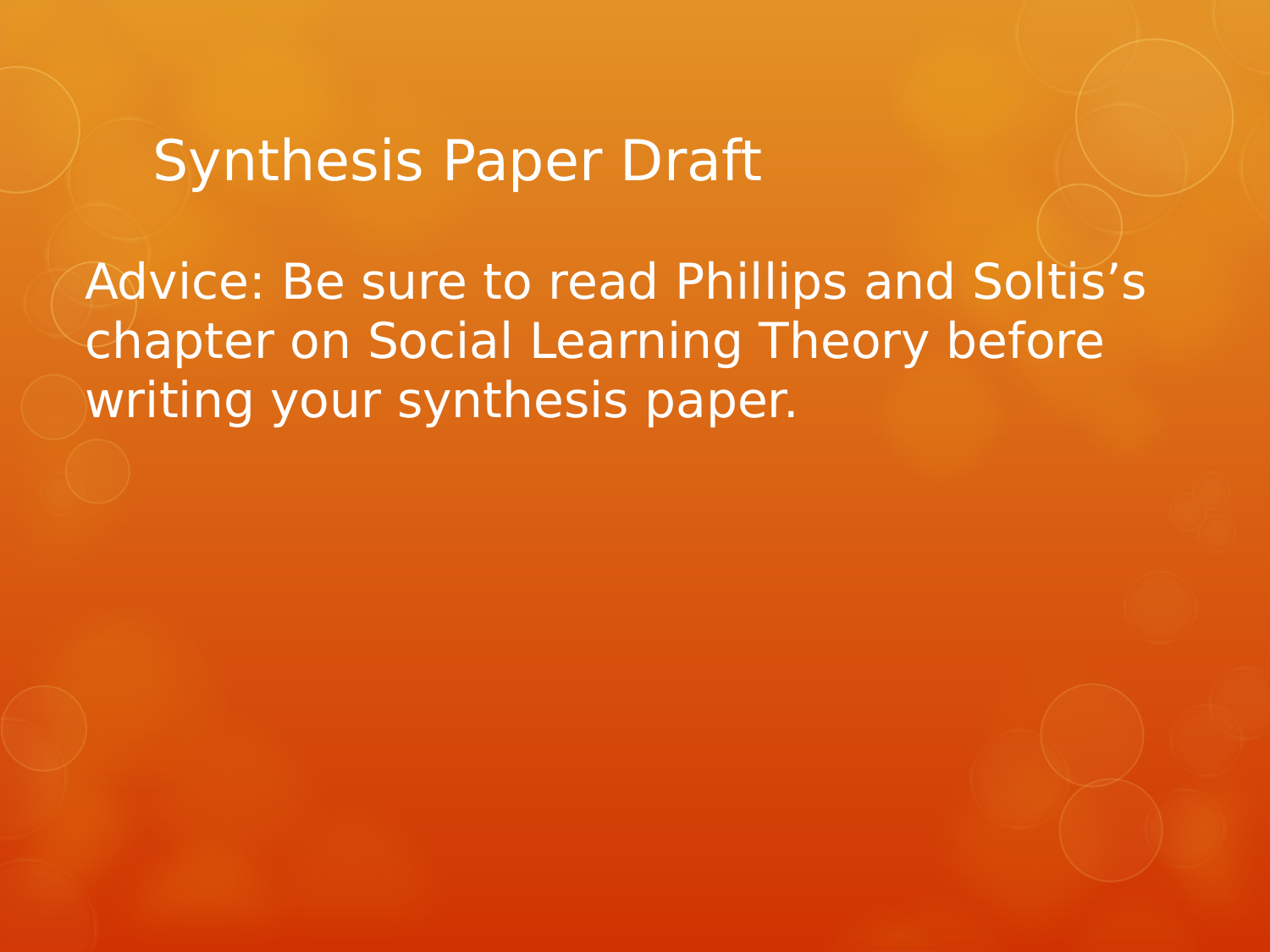

# Synthesis Paper Draft
Advice: Be sure to read Phillips and Soltis’s chapter on Social Learning Theory before writing your synthesis paper.